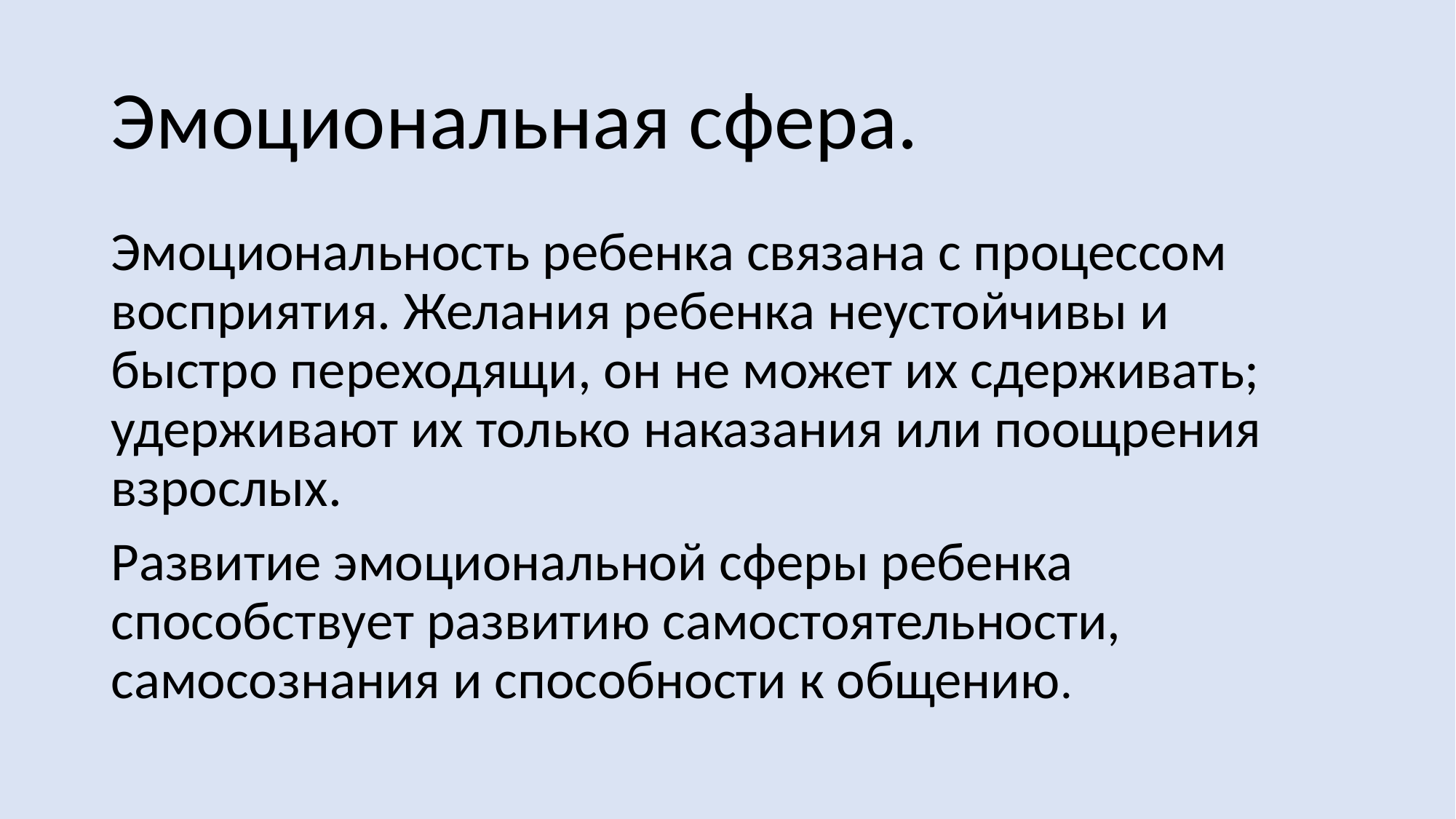

# Эмоциональная сфера.
Эмоциональность ребенка связана с процессом восприятия. Желания ребенка неустойчивы и быстро переходящи, он не может их сдерживать; удерживают их только наказания или поощрения взрослых.
Развитие эмоциональной сферы ребенка способствует развитию самостоятельности, самосознания и способности к общению.